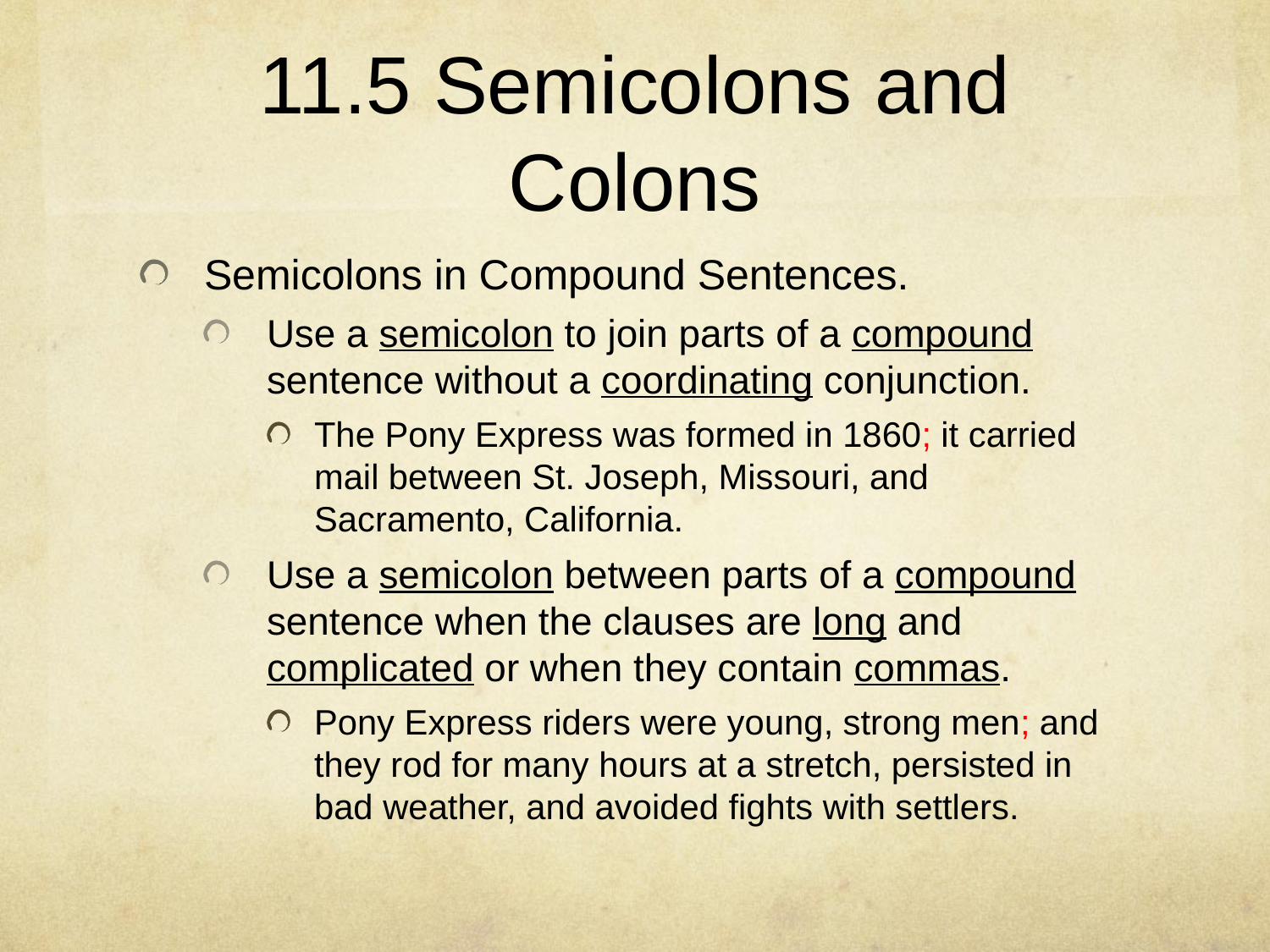

# 11.5 Semicolons and Colons
Semicolons in Compound Sentences.
Use a semicolon to join parts of a compound sentence without a coordinating conjunction.
The Pony Express was formed in 1860; it carried mail between St. Joseph, Missouri, and Sacramento, California.
Use a semicolon between parts of a compound sentence when the clauses are long and complicated or when they contain commas.
Pony Express riders were young, strong men; and they rod for many hours at a stretch, persisted in bad weather, and avoided fights with settlers.